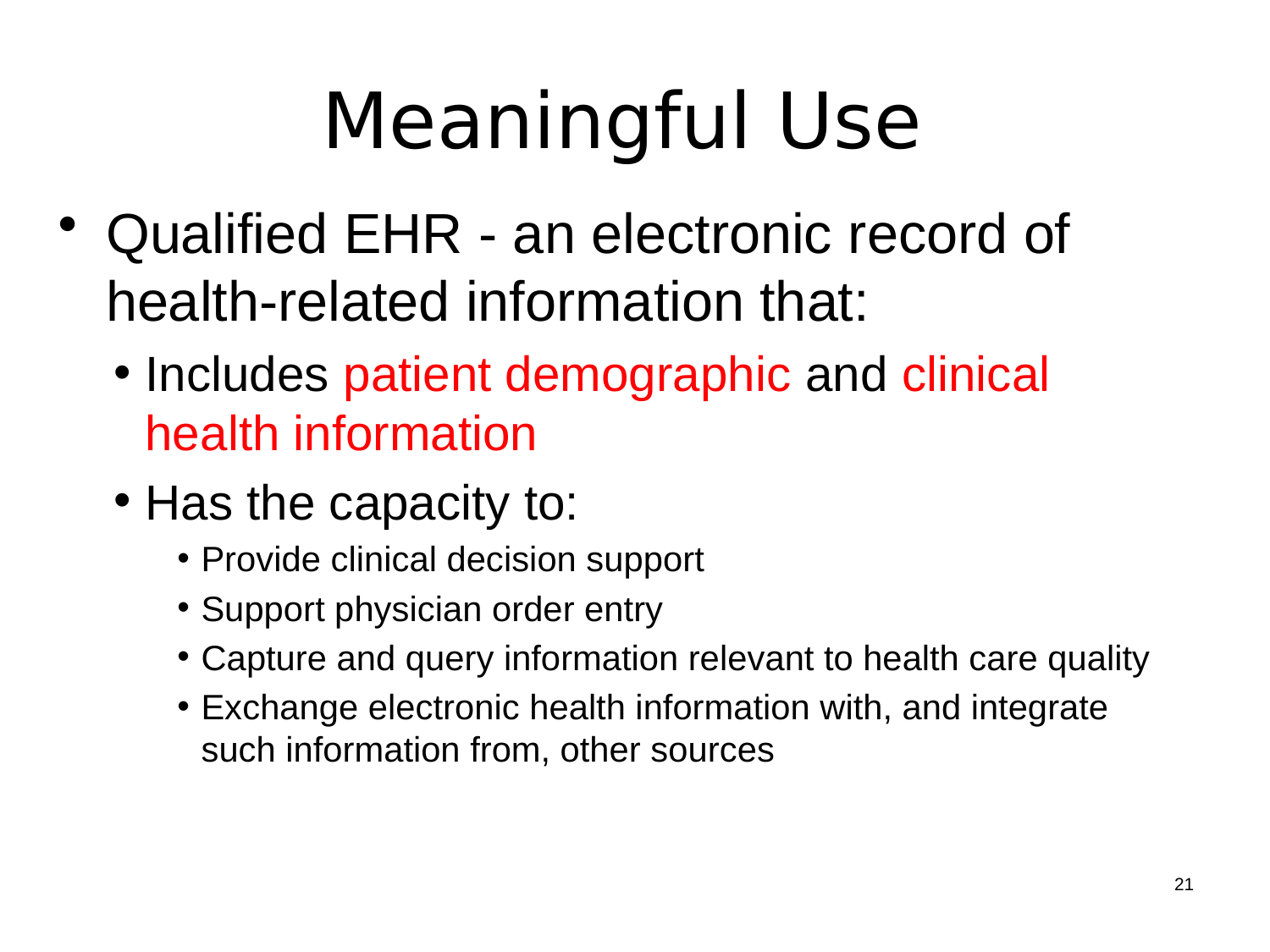

# Meaningful Use
Qualified EHR - an electronic record of health-related information that:
Includes patient demographic and clinical health information
Has the capacity to:
Provide clinical decision support
Support physician order entry
Capture and query information relevant to health care quality
Exchange electronic health information with, and integrate such information from, other sources

21